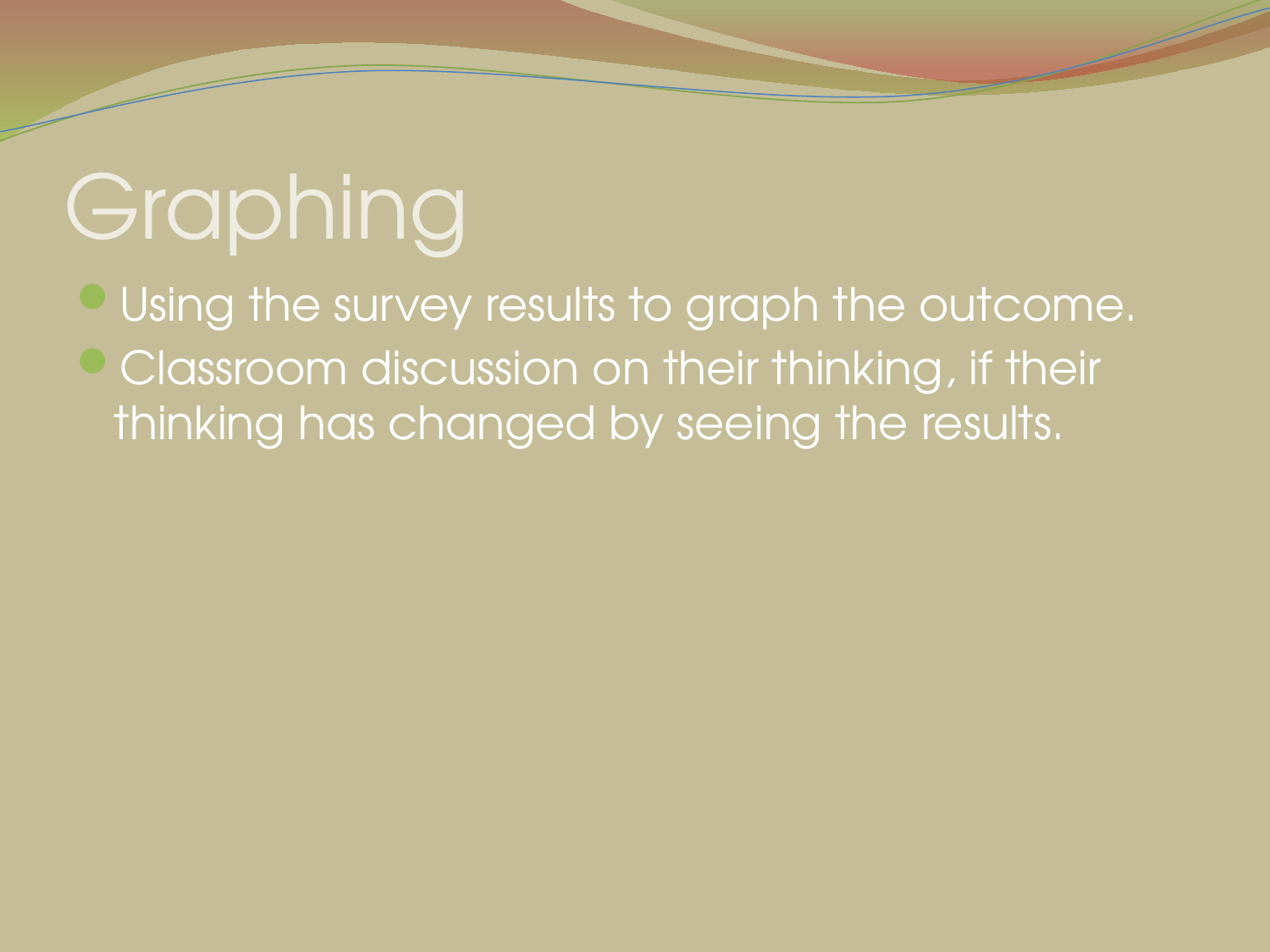

# Graphing
Using the survey results to graph the outcome.
Classroom discussion on their thinking, if their thinking has changed by seeing the results.